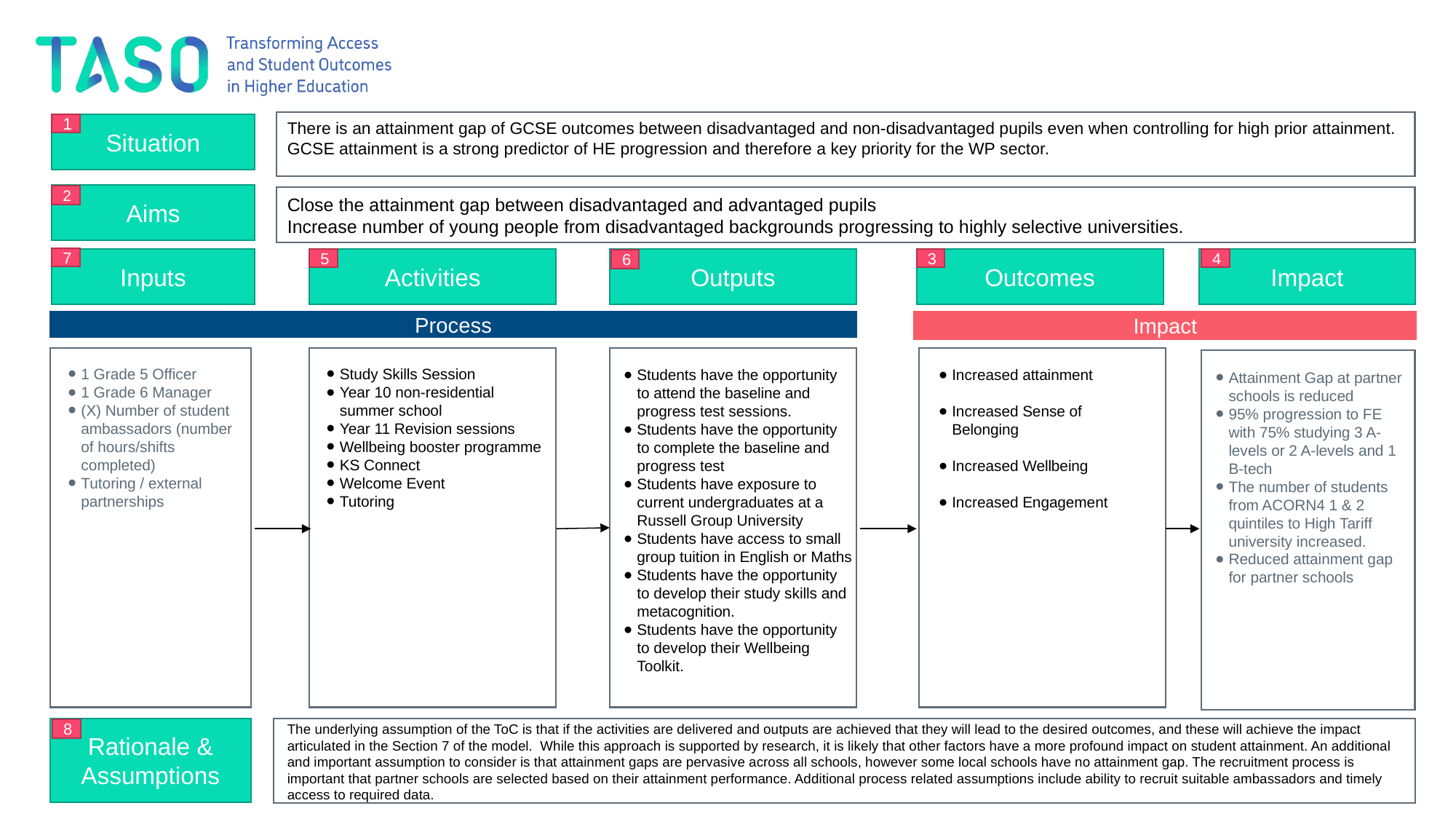

There is an attainment gap of GCSE outcomes between disadvantaged and non-disadvantaged pupils even when controlling for high prior attainment. GCSE attainment is a strong predictor of HE progression and therefore a key priority for the WP sector.
Situation
Aims
Close the attainment gap between disadvantaged and advantaged pupils
Increase number of young people from disadvantaged backgrounds progressing to highly selective universities.
Inputs
Activities
Outputs
Outcomes
Impact
Impact
Process

Rationale & Assumptions

1 Grade 5 Officer
1 Grade 6 Manager
(X) Number of student ambassadors (number of hours/shifts completed)
Tutoring / external partnerships

Study Skills Session
Year 10 non-residential summer school
Year 11 Revision sessions
Wellbeing booster programme
KS Connect
Welcome Event
Tutoring

Students have the opportunity to attend the baseline and progress test sessions.
Students have the opportunity to complete the baseline and progress test
Students have exposure to current undergraduates at a Russell Group University
Students have access to small group tuition in English or Maths
Students have the opportunity to develop their study skills and metacognition.
Students have the opportunity to develop their Wellbeing Toolkit.

Increased attainment

Increased Sense of Belonging

Increased Wellbeing

Increased Engagement

Attainment Gap at partner schools is reduced
95% progression to FE with 75% studying 3 A-levels or 2 A-levels and 1 B-tech
The number of students from ACORN4 1 & 2 quintiles to High Tariff university increased.
Reduced attainment gap for partner schools

The underlying assumption of the ToC is that if the activities are delivered and outputs are achieved that they will lead to the desired outcomes, and these will achieve the impact articulated in the Section 7 of the model.  While this approach is supported by research, it is likely that other factors have a more profound impact on student attainment. An additional and important assumption to consider is that attainment gaps are pervasive across all schools, however some local schools have no attainment gap. The recruitment process is important that partner schools are selected based on their attainment performance. Additional process related assumptions include ability to recruit suitable ambassadors and timely access to required data.

1
2
7
4
5
3
6
8